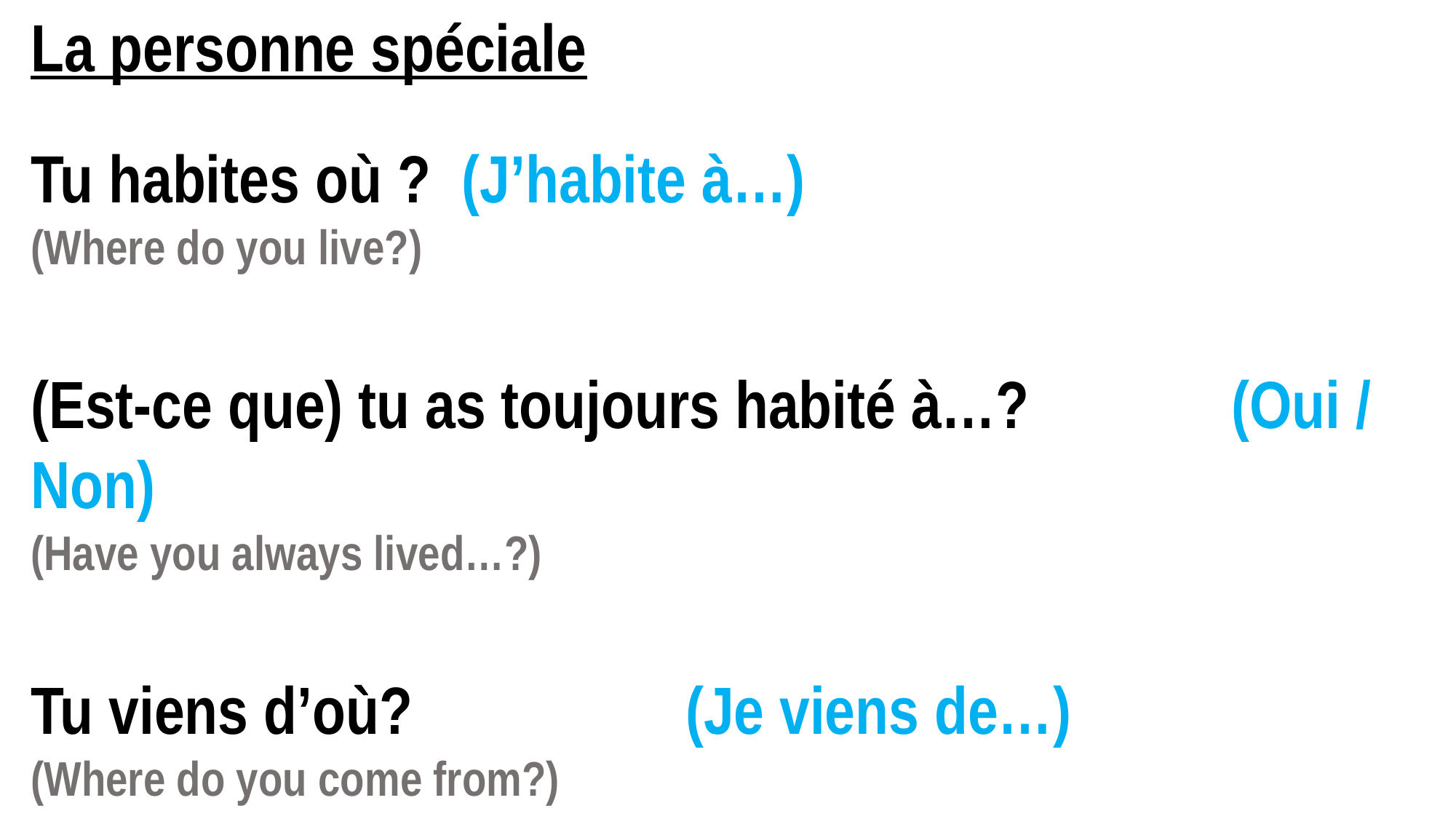

La personne spéciale

Tu habites où ?  (J’habite à…)
(Where do you live?)

(Est-ce que) tu as toujours habité à…? 		(Oui / Non)
(Have you always lived…?)

Tu viens d’où?			(Je viens de…)
(Where do you come from?)